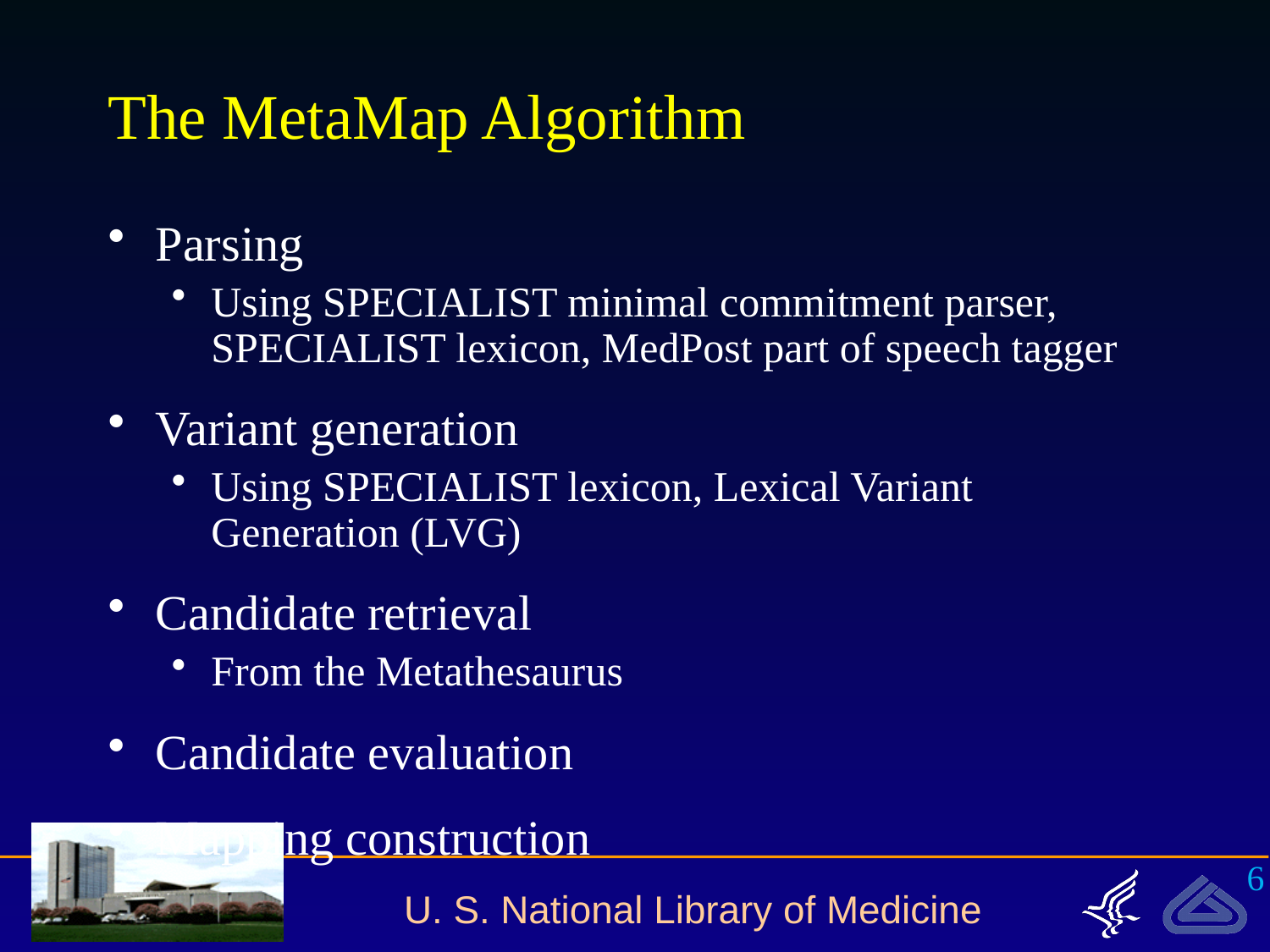

# The MetaMap Algorithm
Parsing
Using SPECIALIST minimal commitment parser, SPECIALIST lexicon, MedPost part of speech tagger
Variant generation
Using SPECIALIST lexicon, Lexical Variant Generation (LVG)
Candidate retrieval
From the Metathesaurus
Candidate evaluation
Mapping construction
6